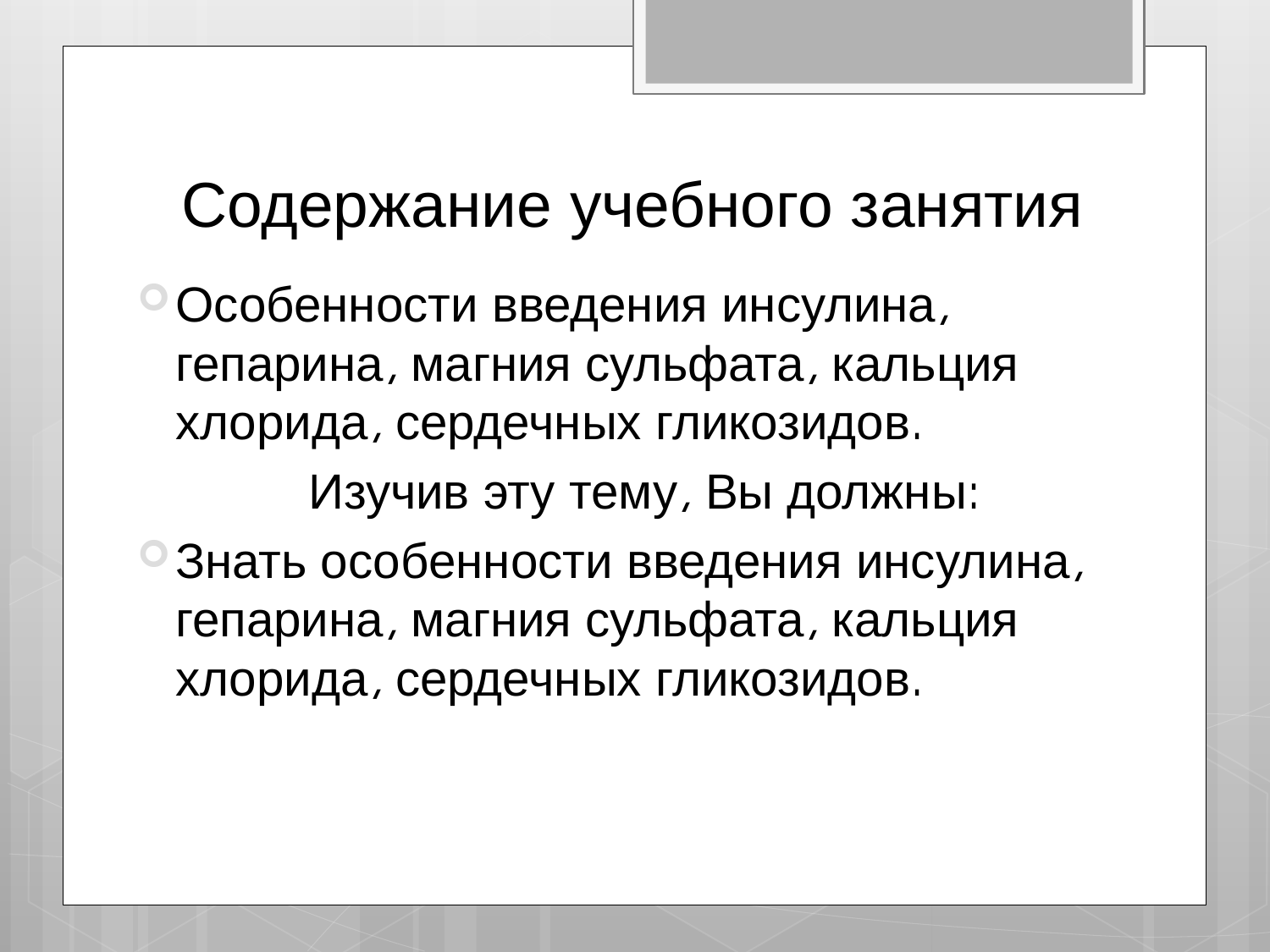

# Содержание учебного занятия
Особенности введения инсулина, гепарина, магния сульфата, кальция хлорида, сердечных гликозидов.
Изучив эту тему, Вы должны:
Знать особенности введения инсулина, гепарина, магния сульфата, кальция хлорида, сердечных гликозидов.